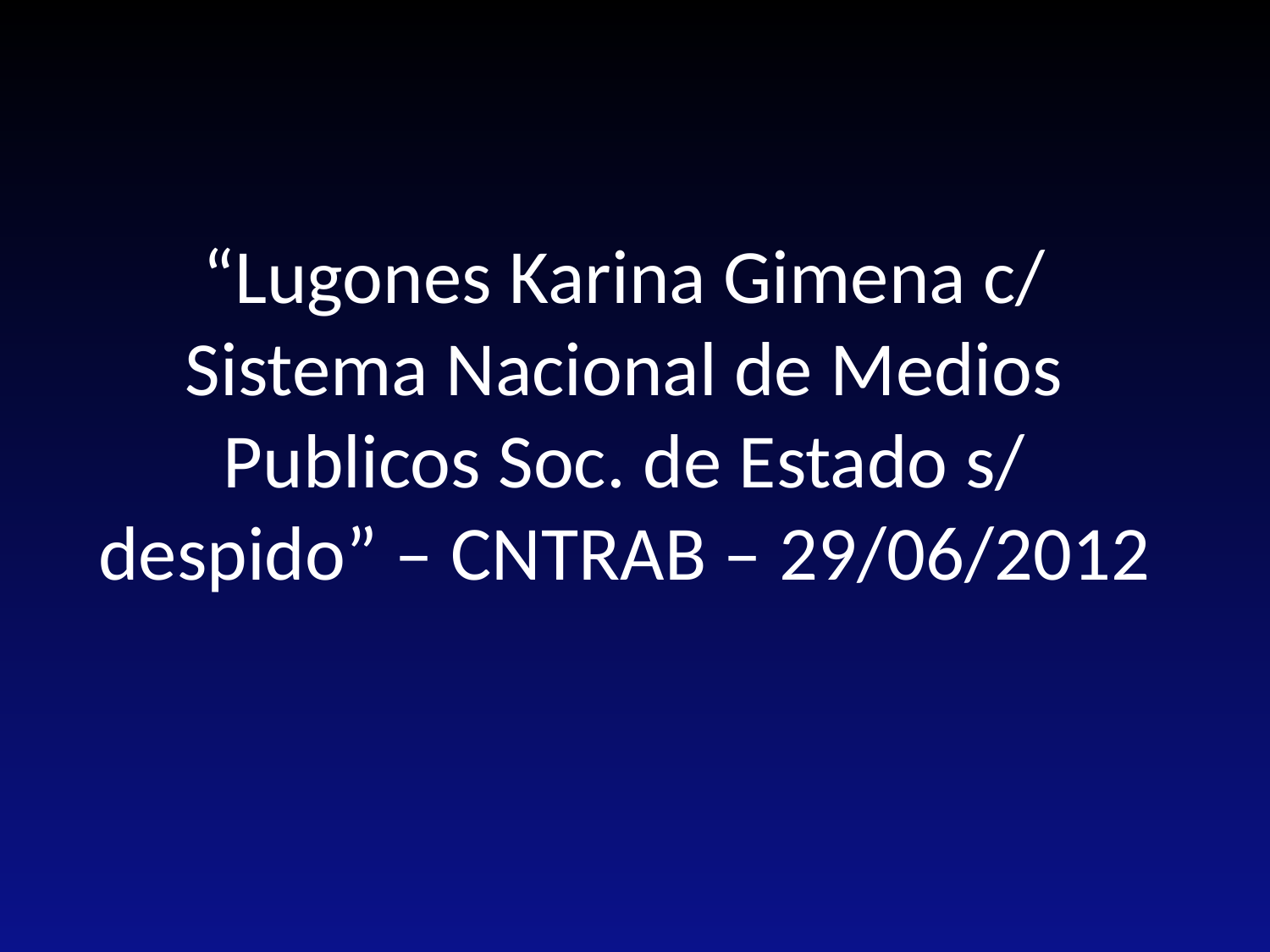

# “Lugones Karina Gimena c/ Sistema Nacional de Medios Publicos Soc. de Estado s/ despido” – CNTRAB – 29/06/2012